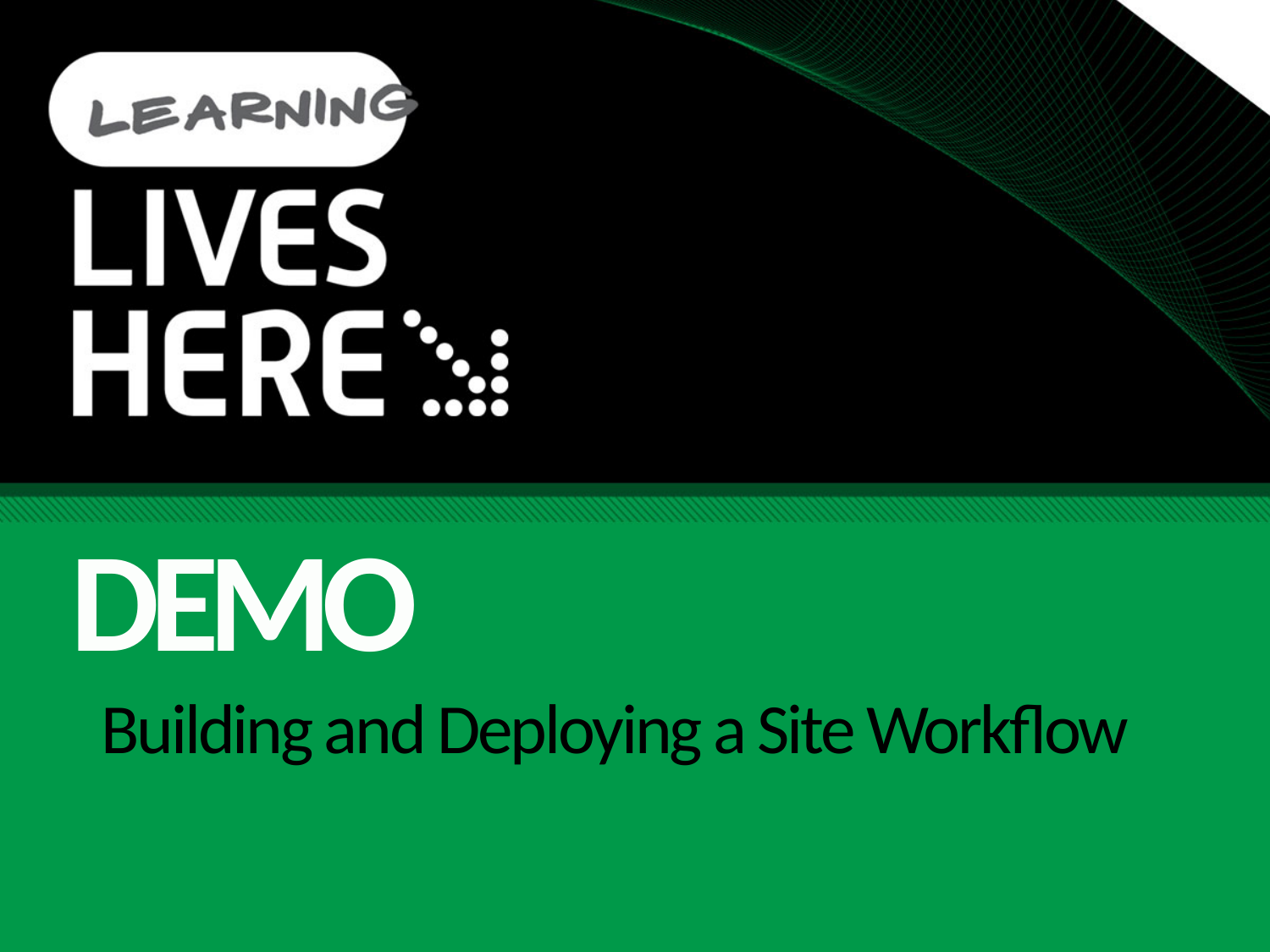

DEMO
# Building and Deploying a Site Workflow